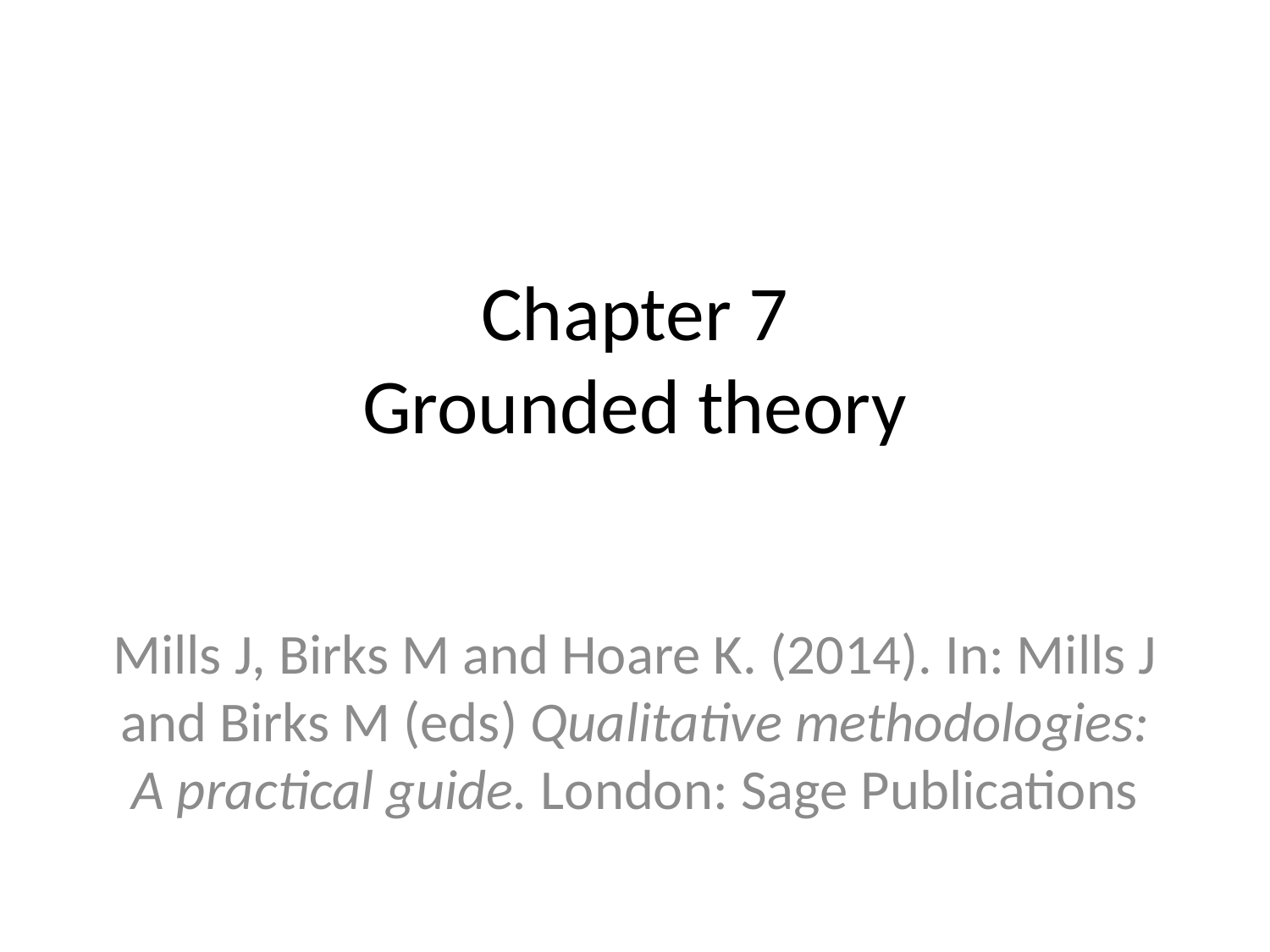

# Chapter 7 Grounded theory
Mills J, Birks M and Hoare K. (2014). In: Mills J and Birks M (eds) Qualitative methodologies: A practical guide. London: Sage Publications